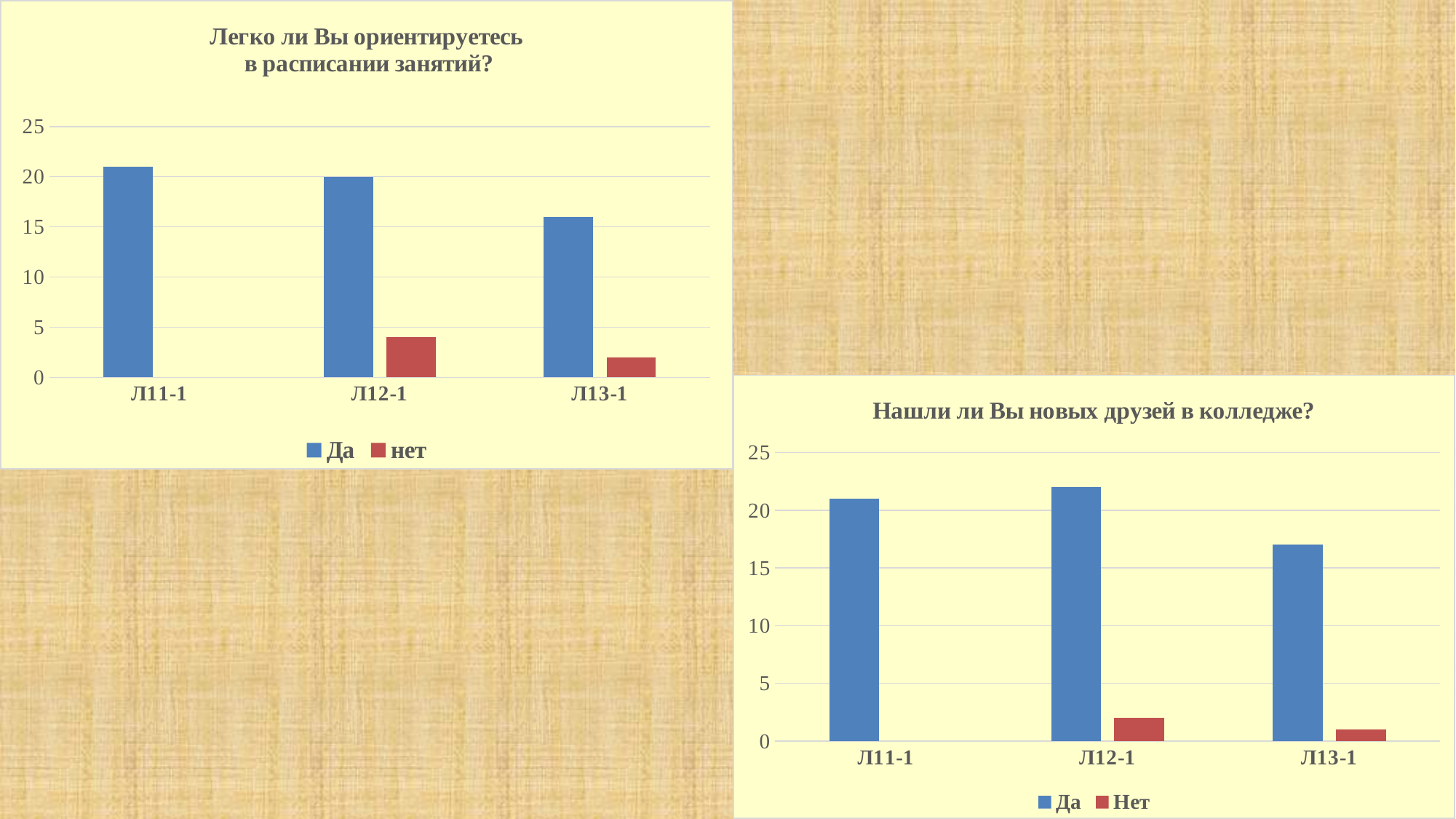

### Chart: Легко ли Вы ориентируетесь
 в расписании занятий?

| Category | Да | нет |
|---|---|---|
| Л11-1 | 21.0 | None |
| Л12-1 | 20.0 | 4.0 |
| Л13-1 | 16.0 | 2.0 |

### Chart: Нашли ли Вы новых друзей в колледже?

| Category | Да | Нет |
|---|---|---|
| Л11-1 | 21.0 | None |
| Л12-1 | 22.0 | 2.0 |
| Л13-1 | 17.0 | 1.0 |